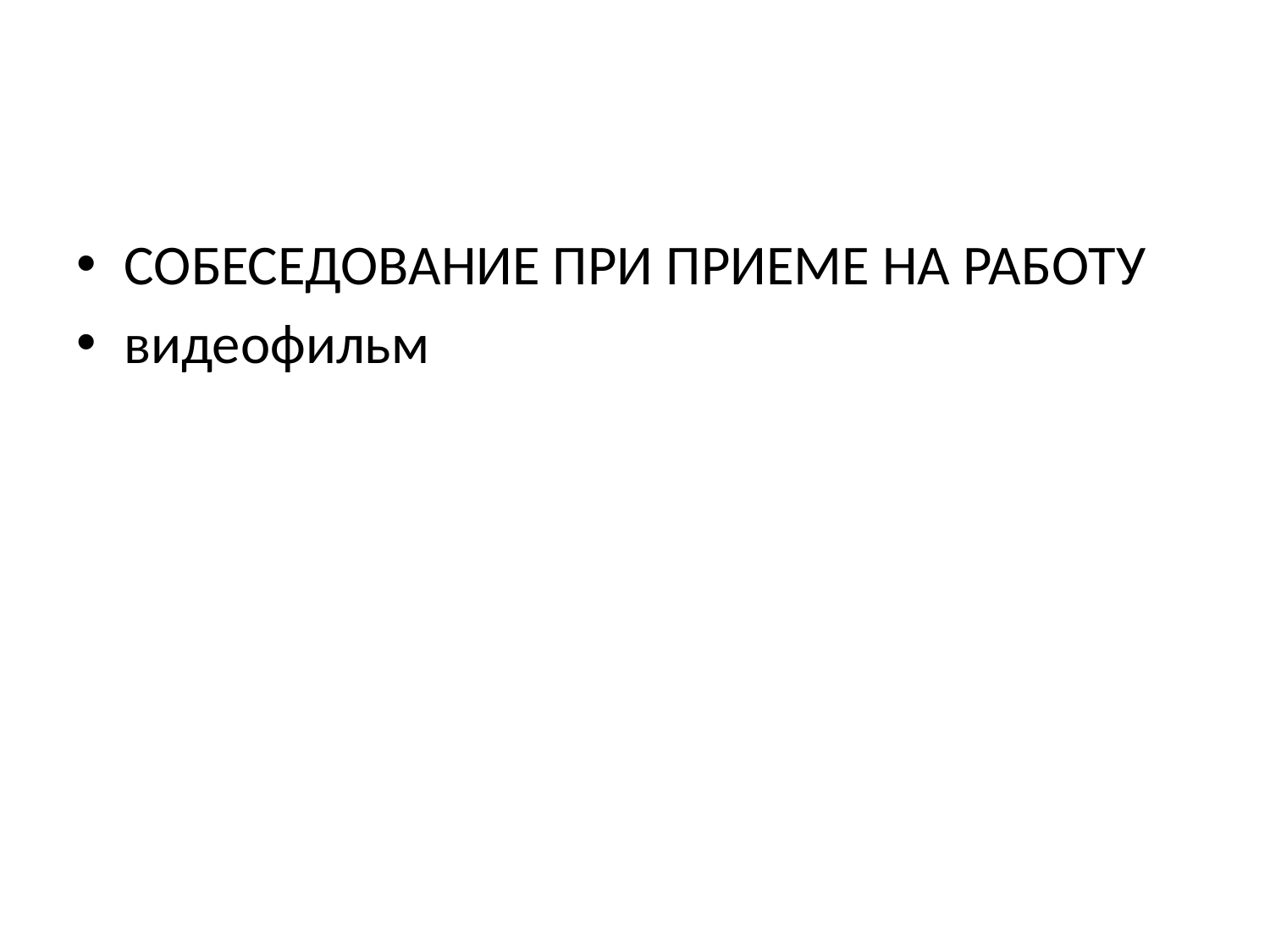

#
СОБЕСЕДОВАНИЕ ПРИ ПРИЕМЕ НА РАБОТУ
видеофильм